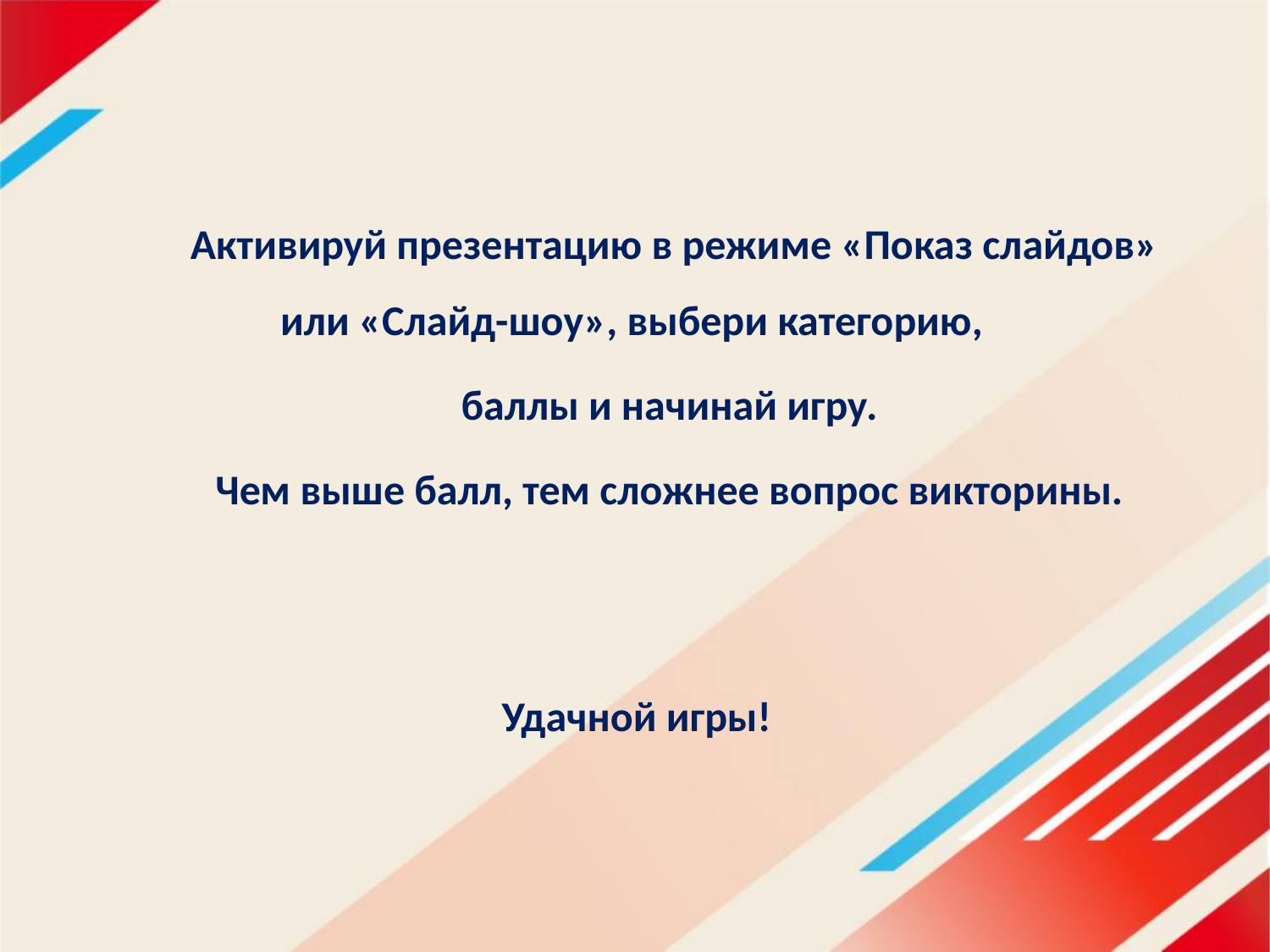

Активируй презентацию в режиме «Показ слайдов» или «Слайд-шоу», выбери категорию,
баллы и начинай игру.
Чем выше балл, тем сложнее вопрос викторины.

Удачной игры!